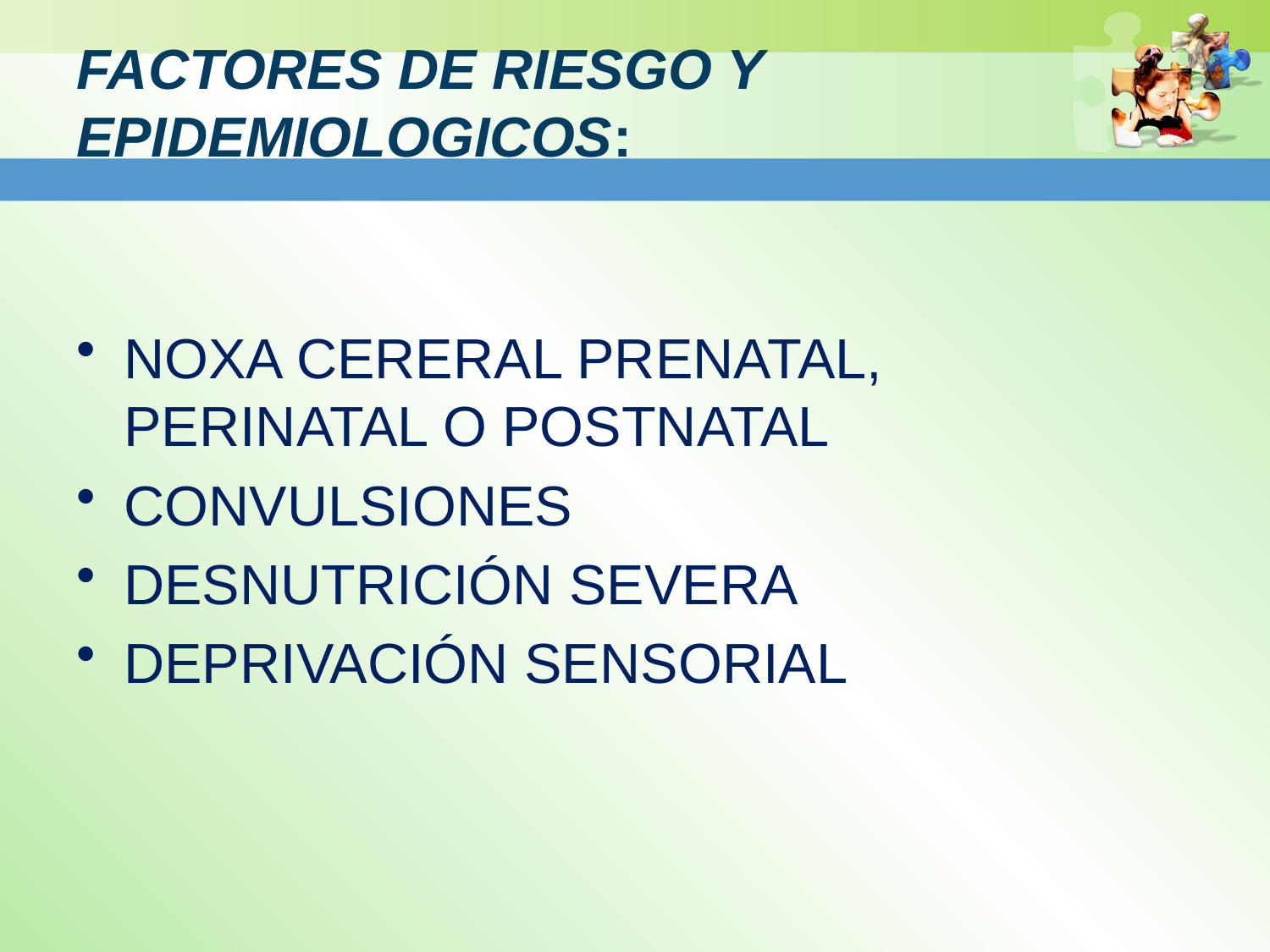

# FACTORES DE RIESGO Y EPIDEMIOLOGICOS:
NOXA CERERAL PRENATAL, PERINATAL O POSTNATAL
CONVULSIONES
DESNUTRICIÓN SEVERA
DEPRIVACIÓN SENSORIAL